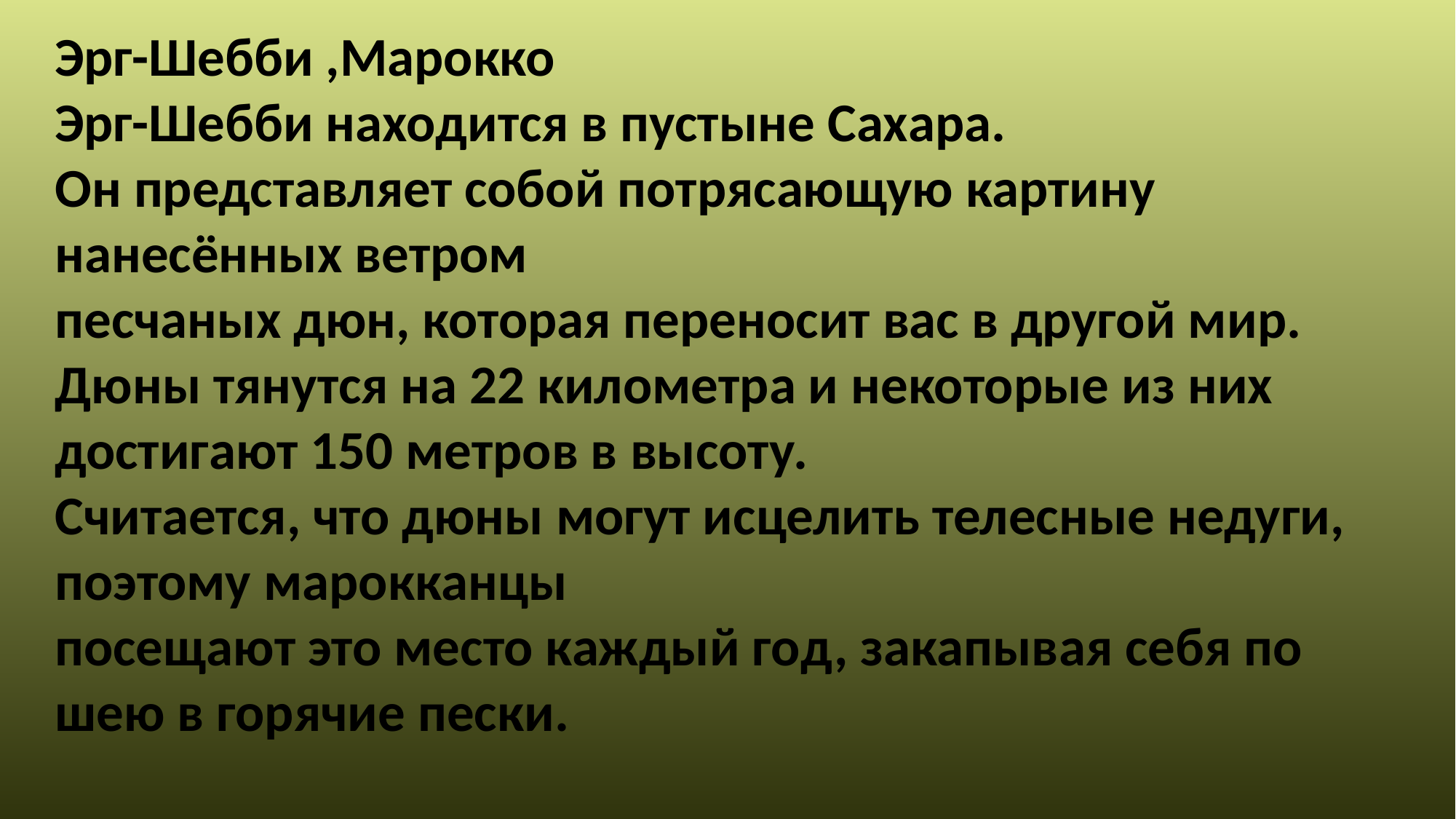

Эрг-Шебби ,Марокко
Эрг-Шебби находится в пустыне Сахара.
Он представляет собой потрясающую картину нанесённых ветром
песчаных дюн, которая переносит вас в другой мир.
Дюны тянутся на 22 километра и некоторые из них достигают 150 метров в высоту.
Считается, что дюны могут исцелить телесные недуги, поэтому марокканцы
посещают это место каждый год, закапывая себя по шею в горячие пески.